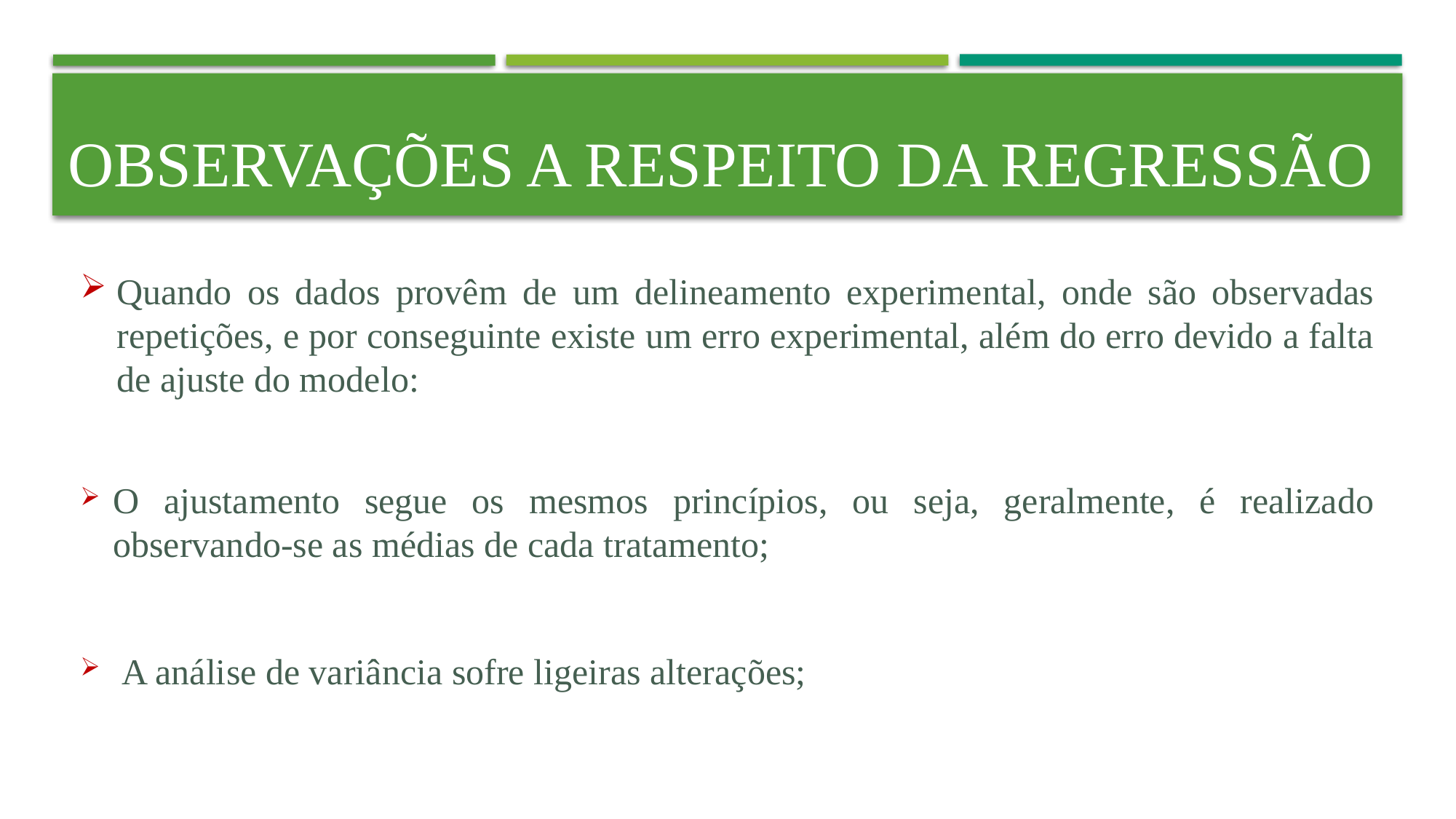

# Observações a respeito da regressão
Quando os dados provêm de um delineamento experimental, onde são observadas repetições, e por conseguinte existe um erro experimental, além do erro devido a falta de ajuste do modelo:

O ajustamento segue os mesmos princípios, ou seja, geralmente, é realizado observando-se as médias de cada tratamento;

 A análise de variância sofre ligeiras alterações;